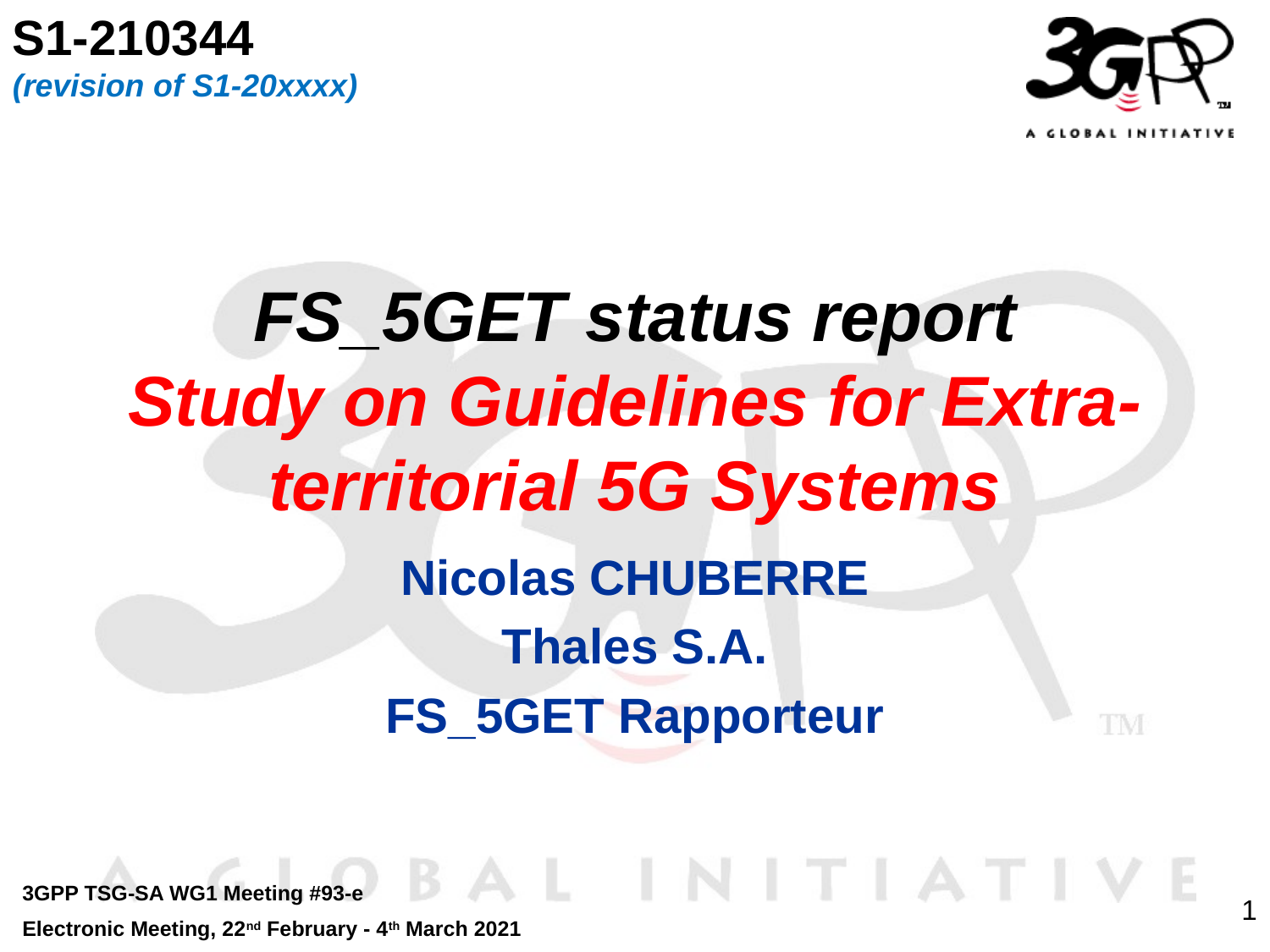

S1-210344
(revision of S1-20xxxx)
# FS_5GET status report Study on Guidelines for Extra-territorial 5G Systems
Nicolas CHUBERRE
Thales S.A.
FS_5GET Rapporteur
3GPP TSG-SA WG1 Meeting #93-e
Electronic Meeting, 22nd February - 4th March 2021
1